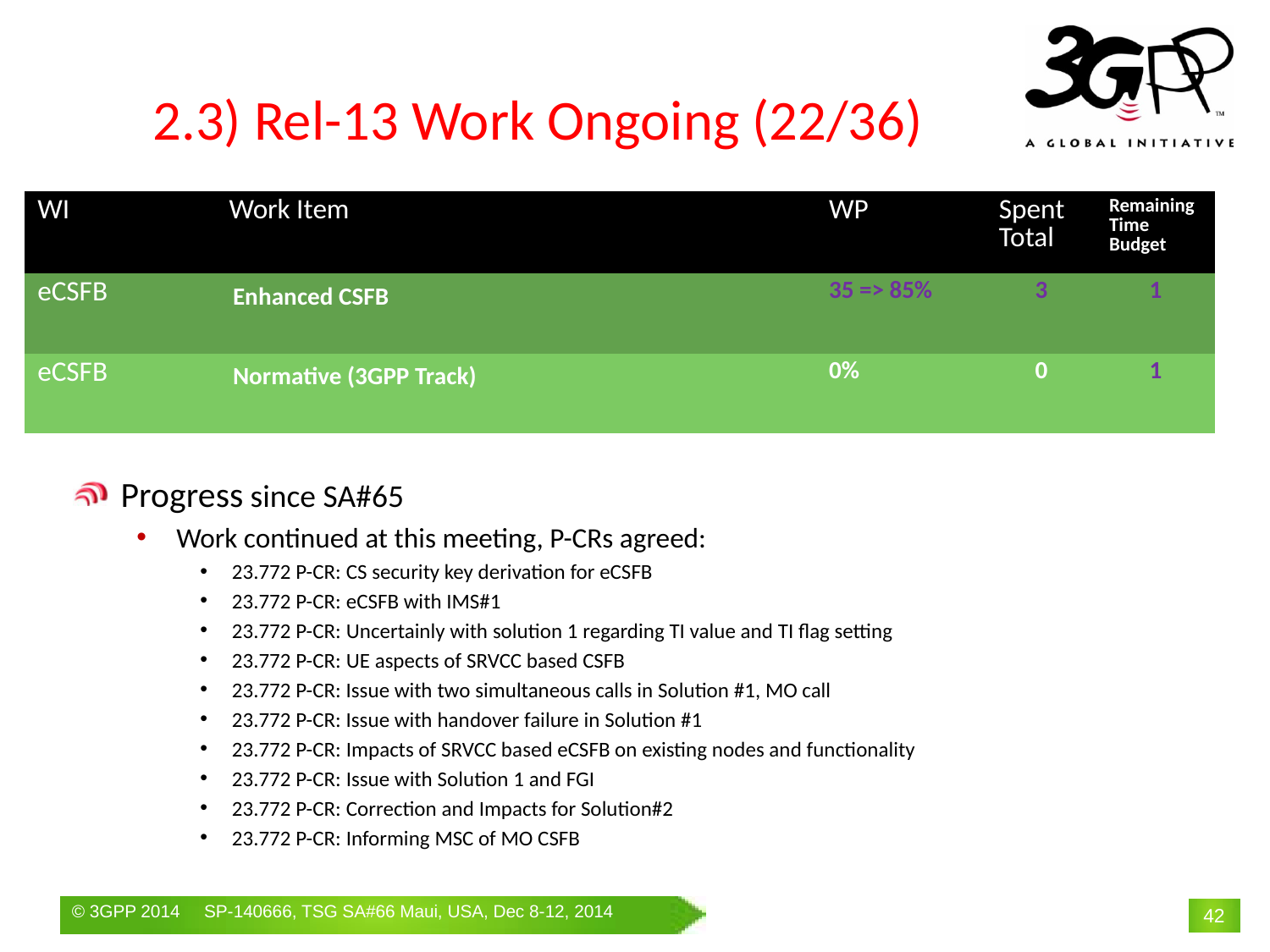

# 2.3) Rel-13 Work Ongoing (22/36)
| WI | Work Item | WP | Spent Total | Remaining Time Budget |
| --- | --- | --- | --- | --- |
| eCSFB | Enhanced CSFB | 35 => 85% | 3 | 1 |
| eCSFB | Normative (3GPP Track) | 0% | 0 | 1 |
Progress since SA#65
Work continued at this meeting, P-CRs agreed:
23.772 P-CR: CS security key derivation for eCSFB
23.772 P-CR: eCSFB with IMS#1
23.772 P-CR: Uncertainly with solution 1 regarding TI value and TI flag setting
23.772 P-CR: UE aspects of SRVCC based CSFB
23.772 P-CR: Issue with two simultaneous calls in Solution #1, MO call
23.772 P-CR: Issue with handover failure in Solution #1
23.772 P-CR: Impacts of SRVCC based eCSFB on existing nodes and functionality
23.772 P-CR: Issue with Solution 1 and FGI
23.772 P-CR: Correction and Impacts for Solution#2
23.772 P-CR: Informing MSC of MO CSFB